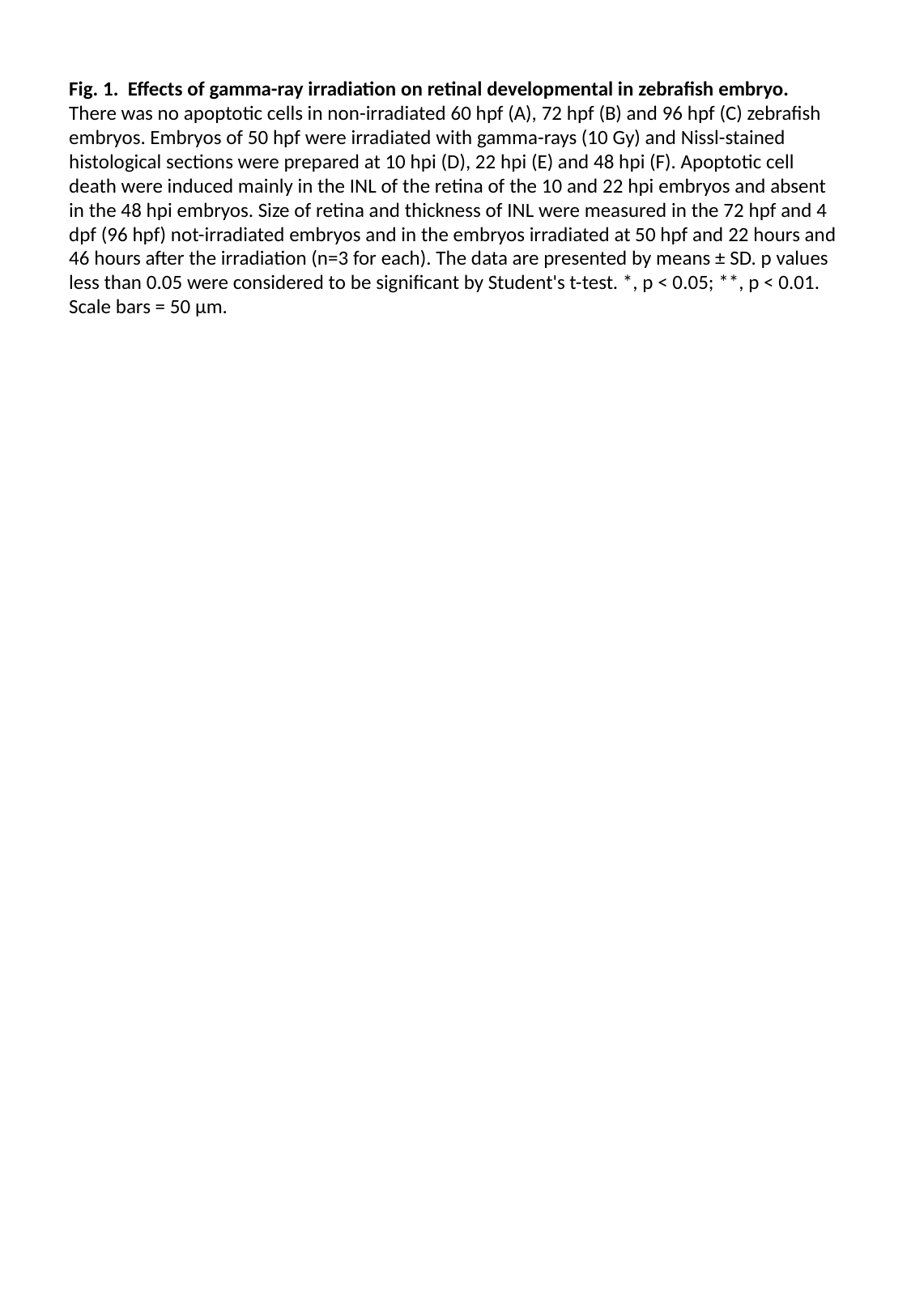

Fig. 1.  Effects of gamma-ray irradiation on retinal developmental in zebrafish embryo. There was no apoptotic cells in non-irradiated 60 hpf (A), 72 hpf (B) and 96 hpf (C) zebrafish embryos. Embryos of 50 hpf were irradiated with gamma-rays (10 Gy) and Nissl-stained histological sections were prepared at 10 hpi (D), 22 hpi (E) and 48 hpi (F). Apoptotic cell death were induced mainly in the INL of the retina of the 10 and 22 hpi embryos and absent in the 48 hpi embryos. Size of retina and thickness of INL were measured in the 72 hpf and 4 dpf (96 hpf) not-irradiated embryos and in the embryos irradiated at 50 hpf and 22 hours and 46 hours after the irradiation (n=3 for each). The data are presented by means ± SD. p values less than 0.05 were considered to be significant by Student's t-test. *, p < 0.05; **, p < 0.01. Scale bars = 50 µm.